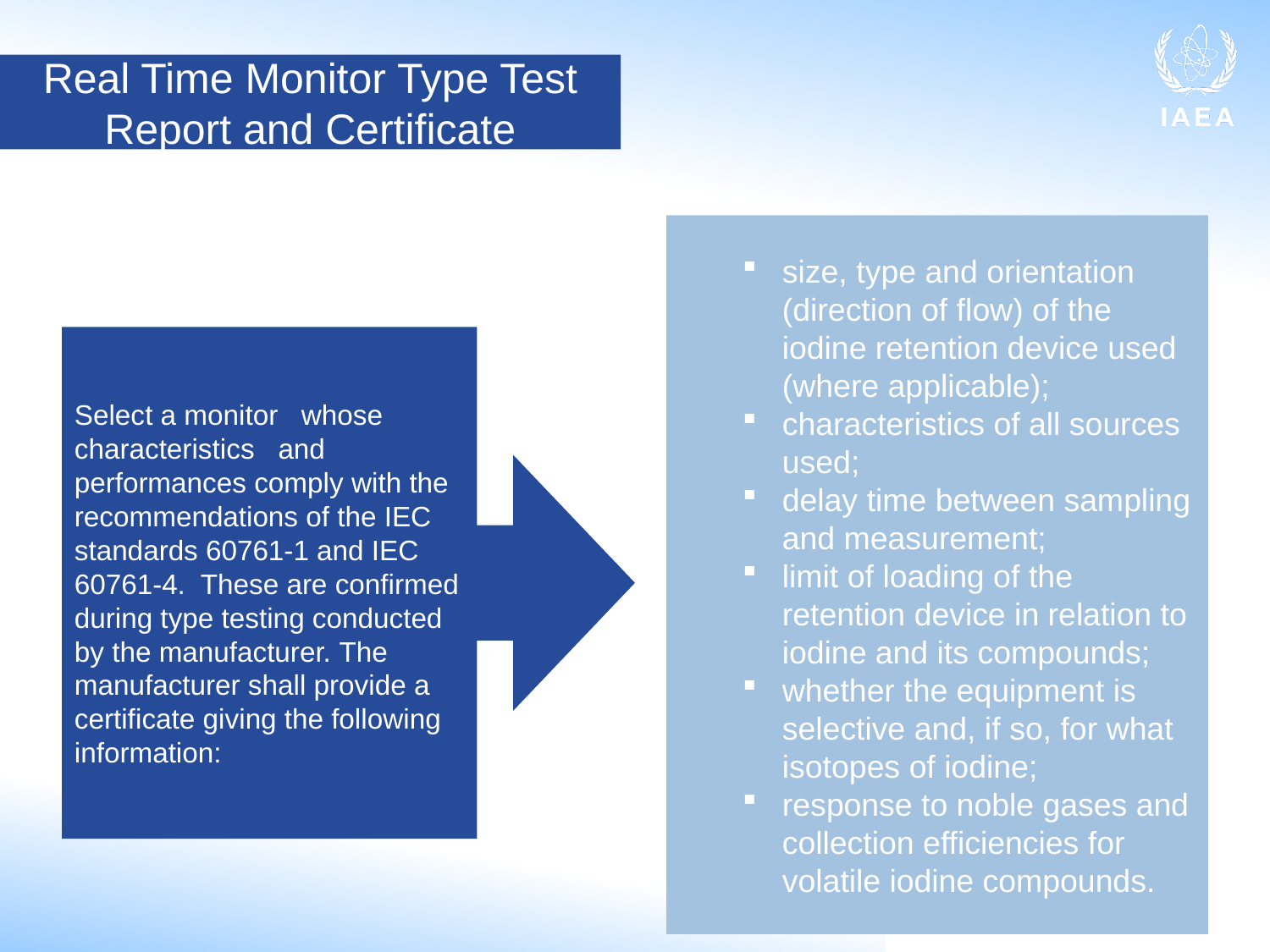

Real Time Monitor Type Test
Report and Certificate
size, type and orientation (direction of flow) of the iodine retention device used (where applicable);
characteristics of all sources used;
delay time between sampling and measurement;
limit of loading of the retention device in relation to iodine and its compounds;
whether the equipment is selective and, if so, for what isotopes of iodine;
response to noble gases and collection efficiencies for volatile iodine compounds.
Select a monitor   whose   characteristics   and performances comply with the recommendations of the IEC standards 60761-1 and IEC 60761-4.  These are confirmed during type testing conducted by the manufacturer. The manufacturer shall provide a certificate giving the following information: